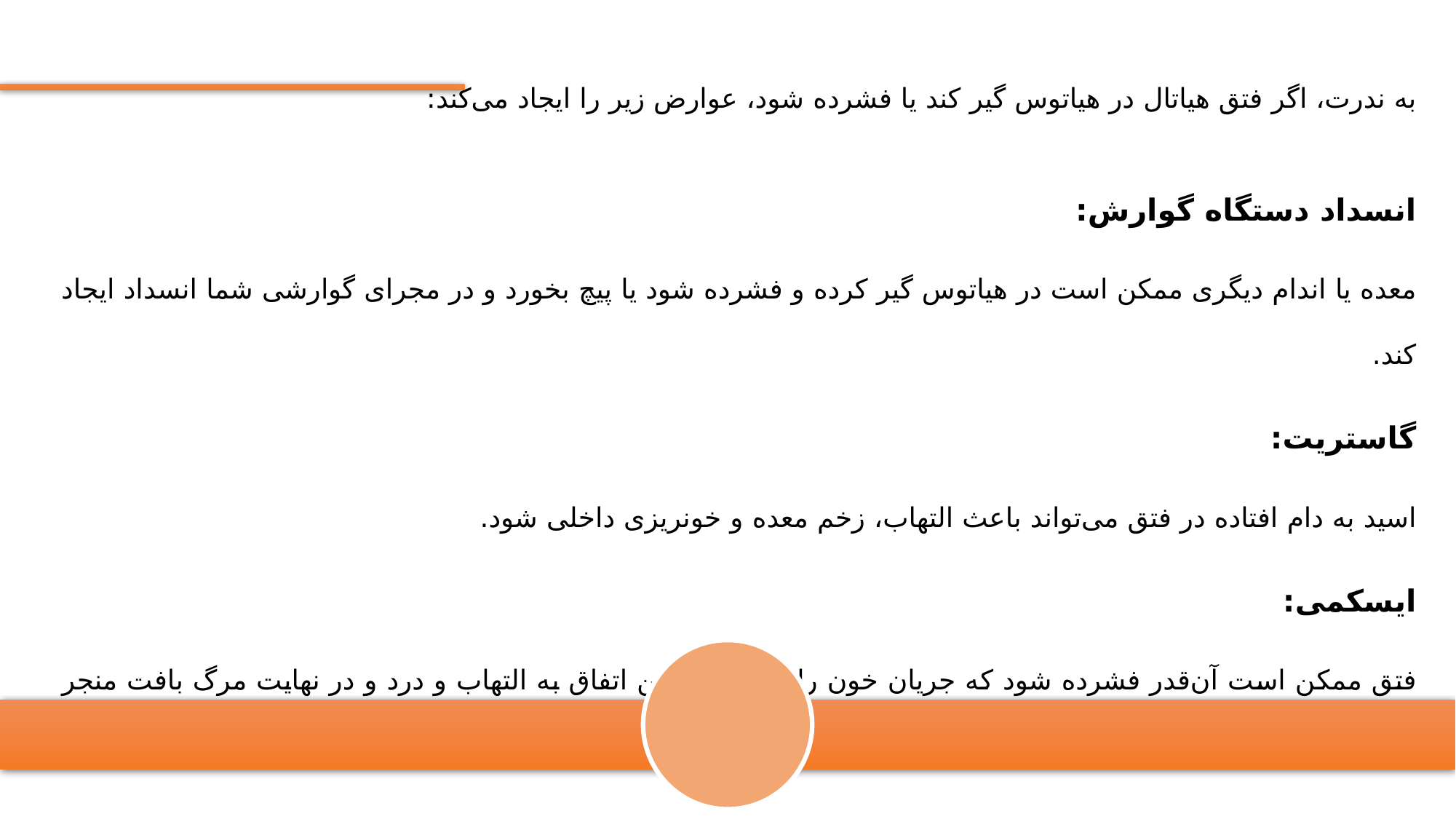

به ندرت، اگر فتق هیاتال در هیاتوس گیر کند یا فشرده شود، عوارض زیر را ایجاد می‌کند:

انسداد دستگاه گوارش:
معده یا اندام دیگری ممکن است در هیاتوس گیر کرده و فشرده شود یا پیچ بخورد و در مجرای گوارشی شما انسداد ایجاد کند.
گاستریت:
اسید به دام افتاده در فتق می‌تواند باعث التهاب، زخم معده و خونریزی داخلی شود.
ایسکمی:
فتق ممکن است آن‌قدر فشرده شود که جریان خون را قطع کند. این اتفاق به التهاب و درد و در نهایت مرگ بافت منجر می‌شود.